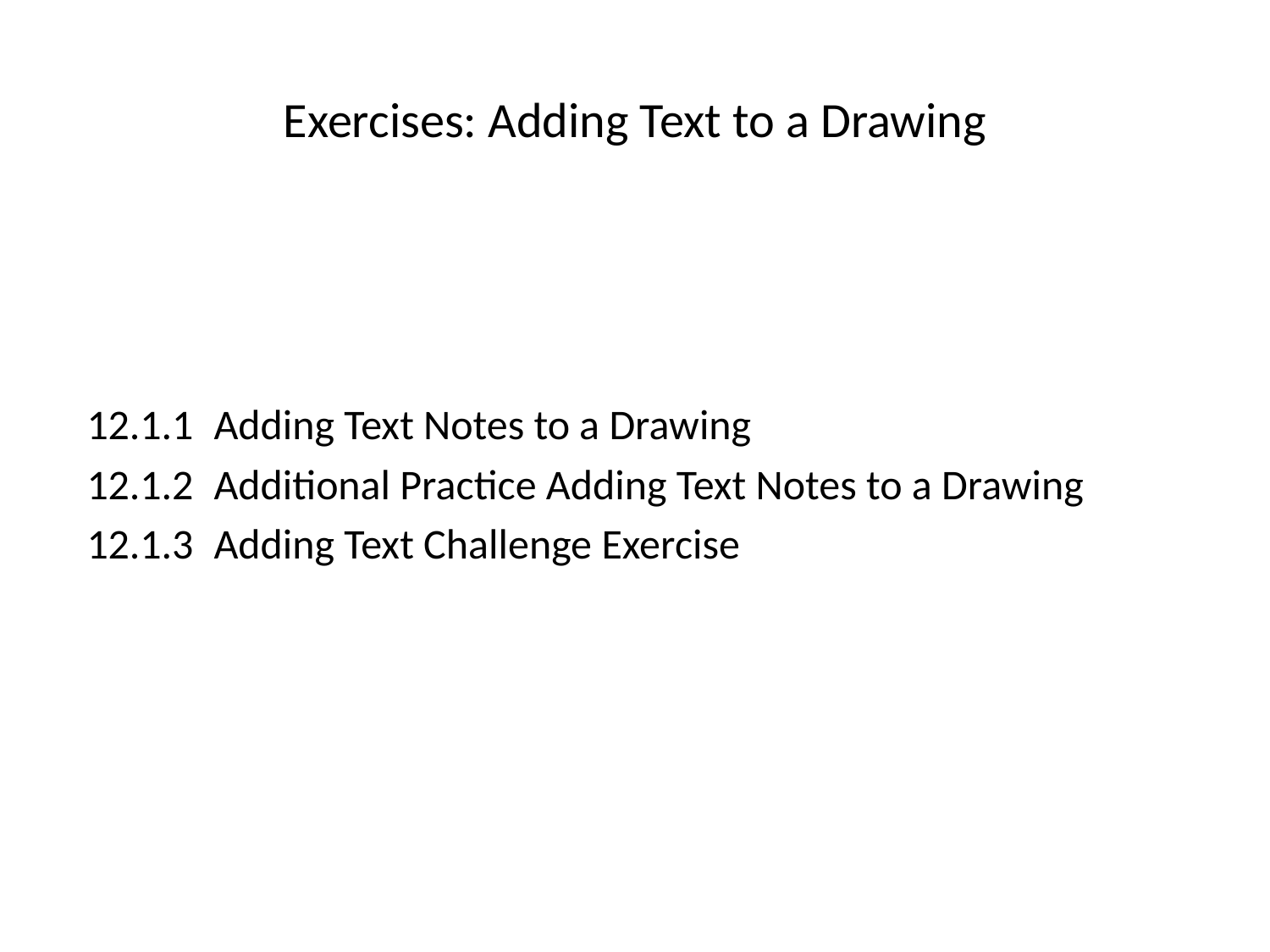

# Exercises: Adding Text to a Drawing
12.1.1	Adding Text Notes to a Drawing
12.1.2	Additional Practice Adding Text Notes to a Drawing
12.1.3	Adding Text Challenge Exercise